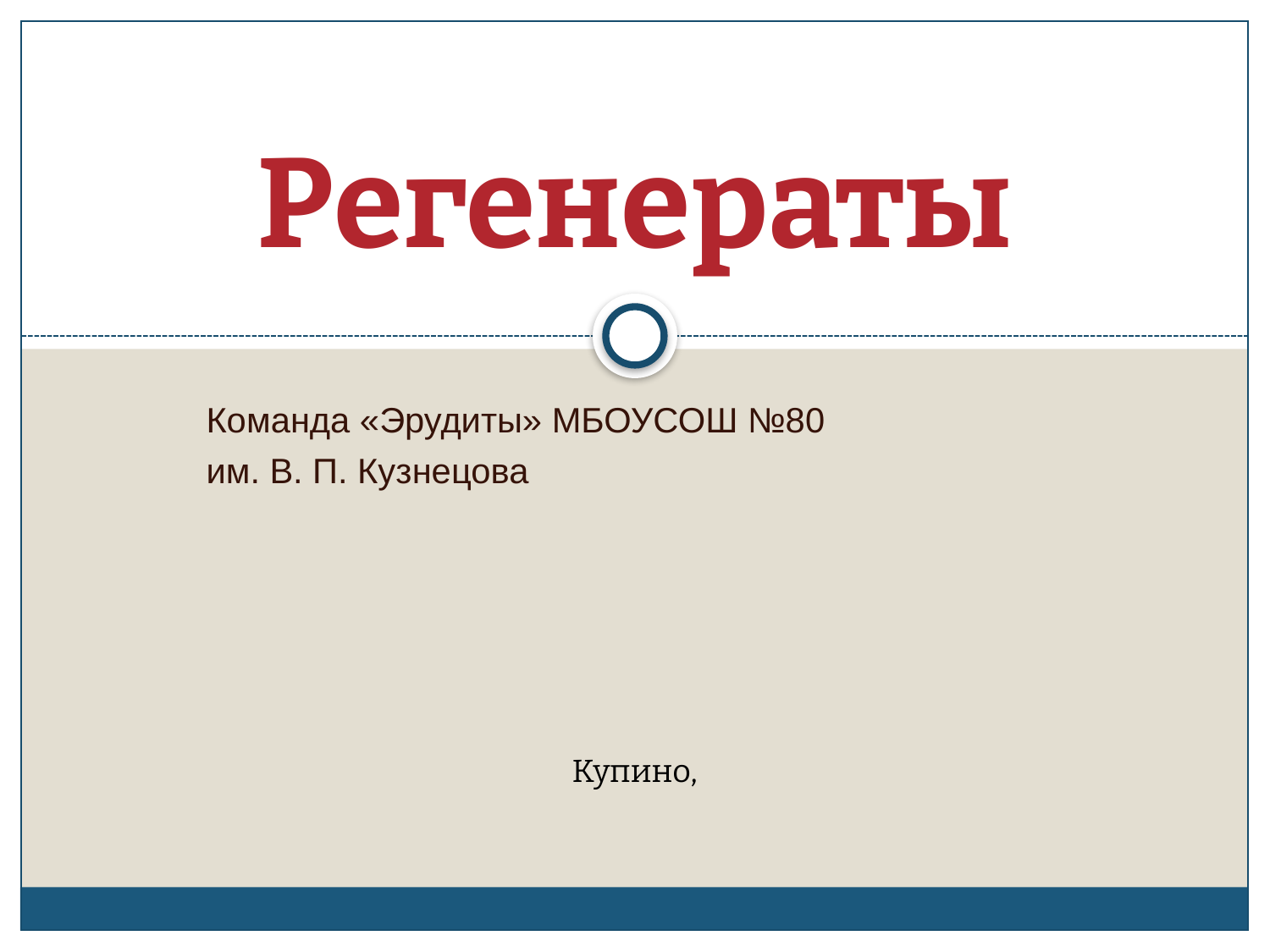

# Регенераты
Команда «Эрудиты» МБОУСОШ №80
им. В. П. Кузнецова
Купино,